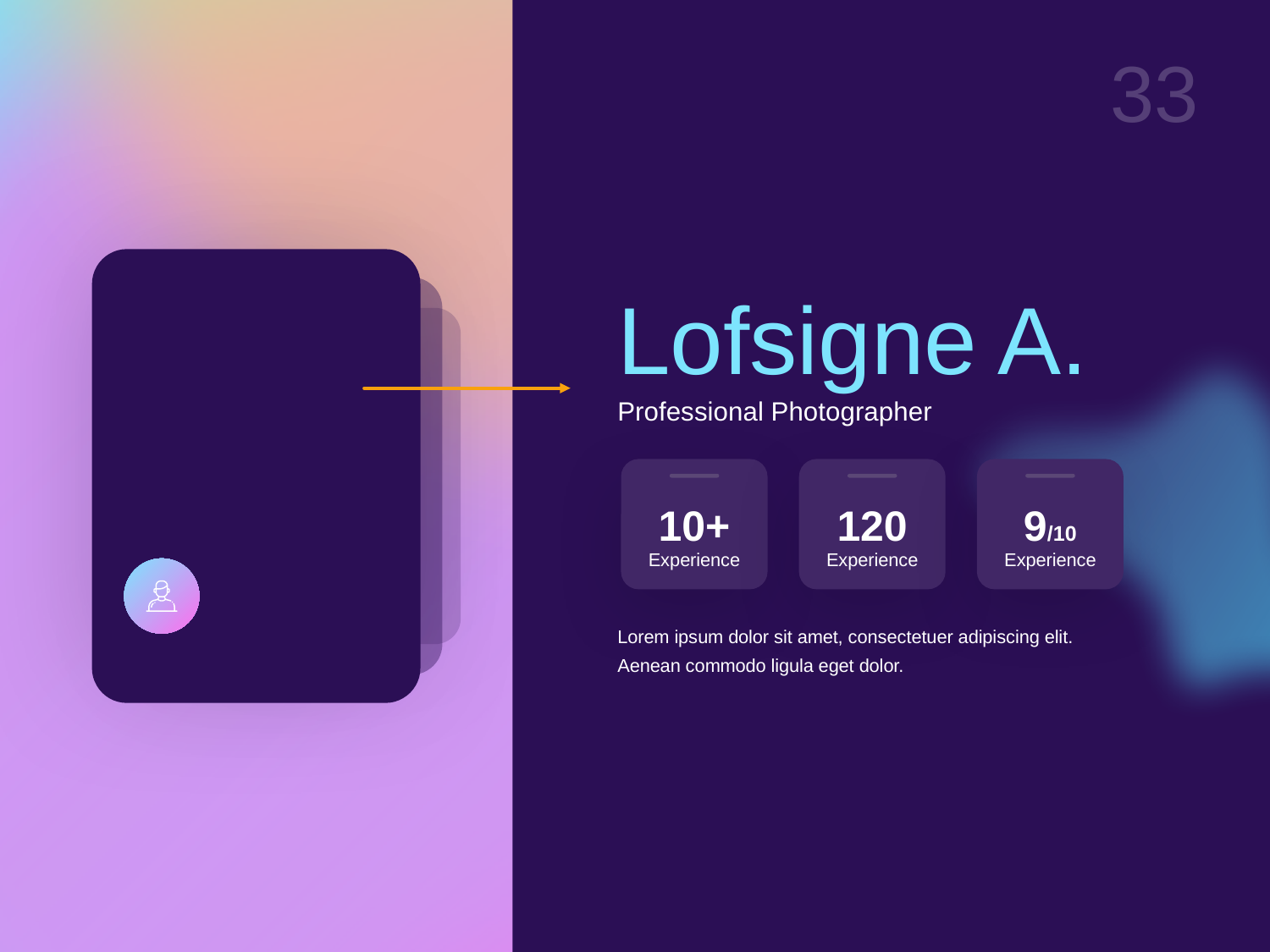

33

Lofsigne A.

Professional Photographer

10+
Experience

120
Experience

9/10
Experience

Lorem ipsum dolor sit amet, consectetuer adipiscing elit. Aenean commodo ligula eget dolor.